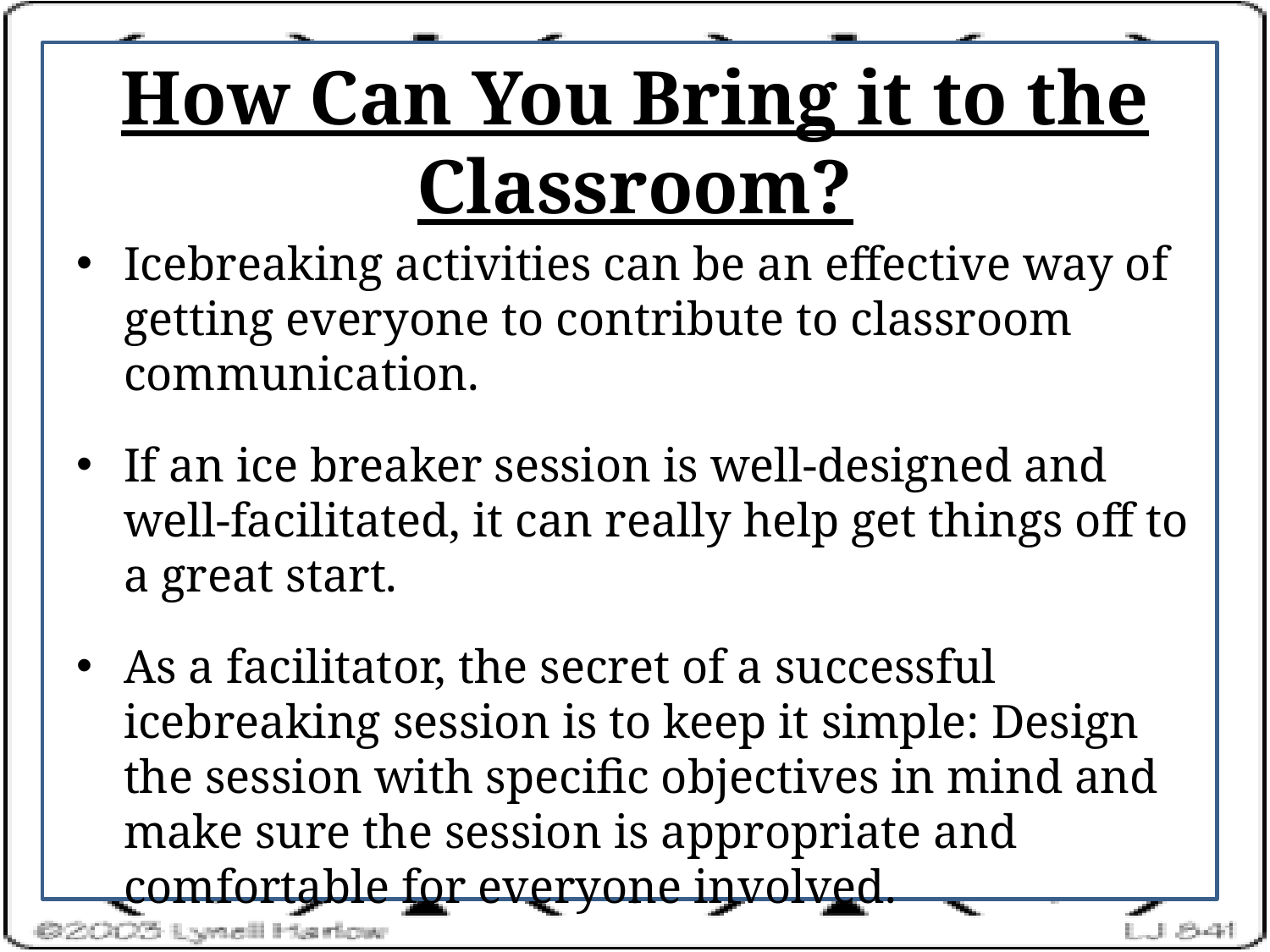

# How Can You Bring it to the Classroom?

Icebreaking activities can be an effective way of getting everyone to contribute to classroom communication.
If an ice breaker session is well-designed and well-facilitated, it can really help get things off to a great start.
As a facilitator, the secret of a successful icebreaking session is to keep it simple: Design the session with specific objectives in mind and make sure the session is appropriate and comfortable for everyone involved.